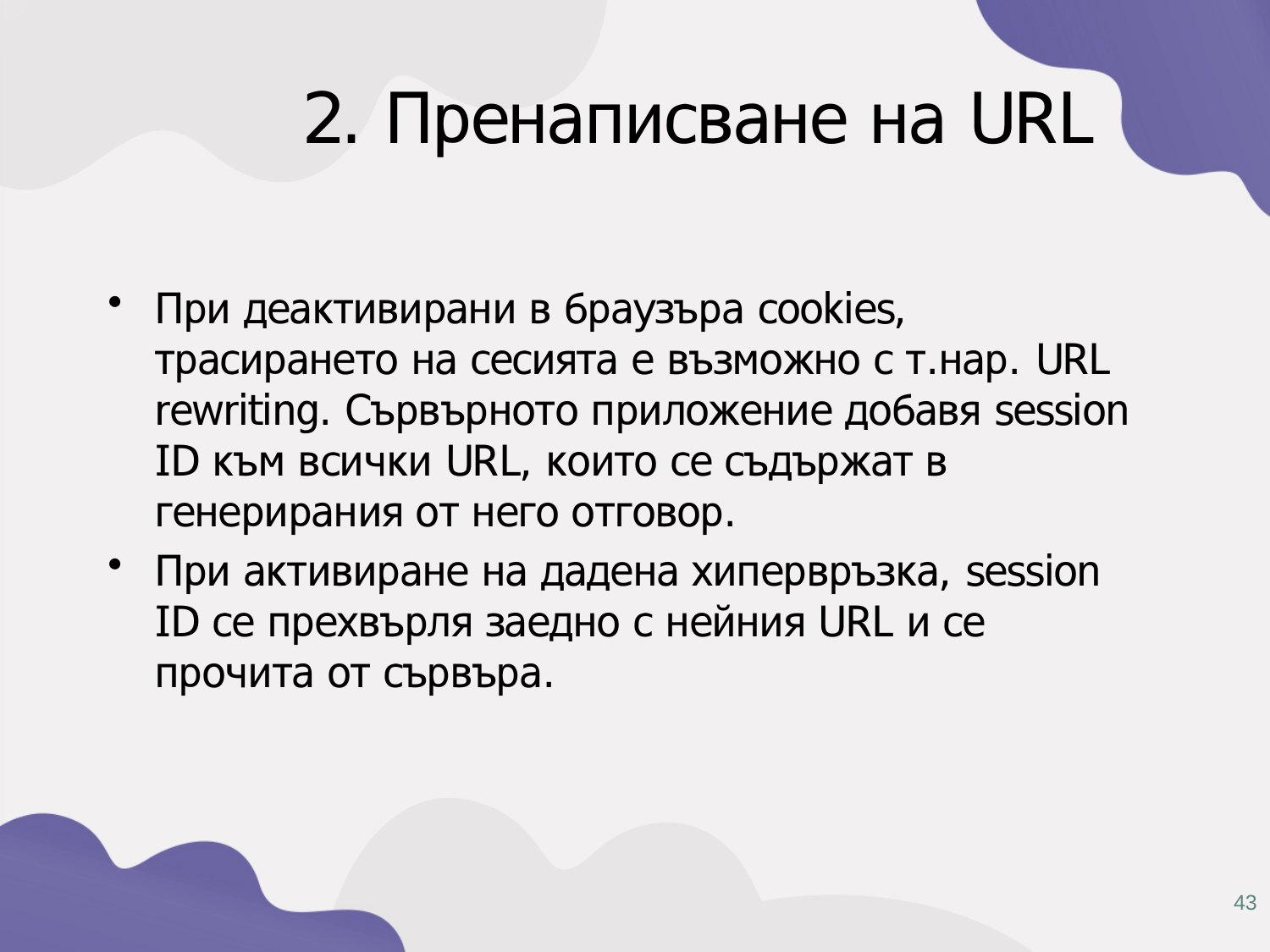

2. Пренаписване на URL
При деактивирани в браузъра cookies, трасирането на сесията е възможно с т.нар. URL rewriting. Сървърното приложение добавя session ID към всички URL, които се съдържат в генерирания от него отговор.
При активиране на дадена хипервръзка, session ID се прехвърля заедно с нейния URL и се прочита от сървъра.
43